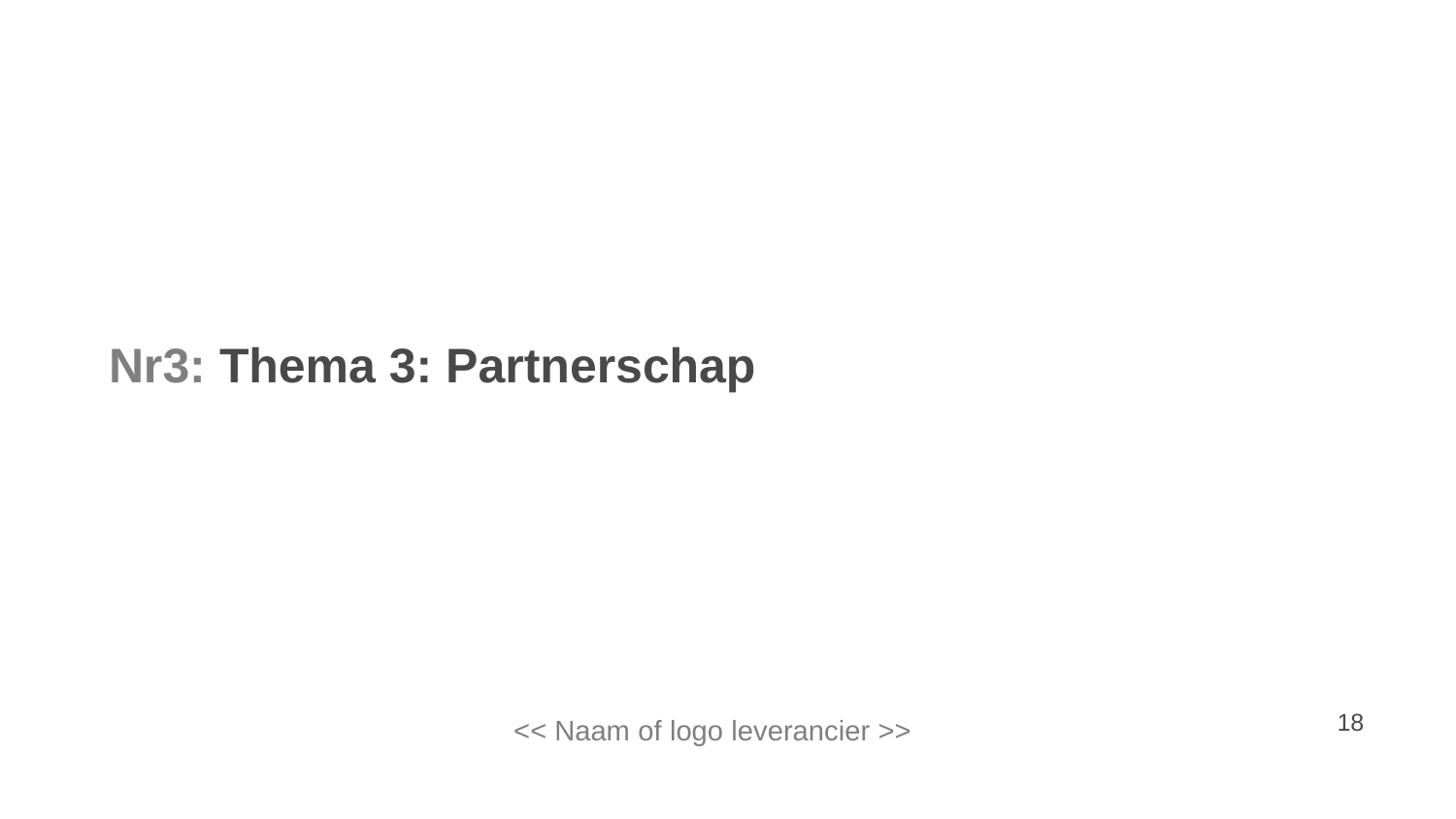

# Nr3: Thema 3: Partnerschap
<< Naam of logo leverancier >>